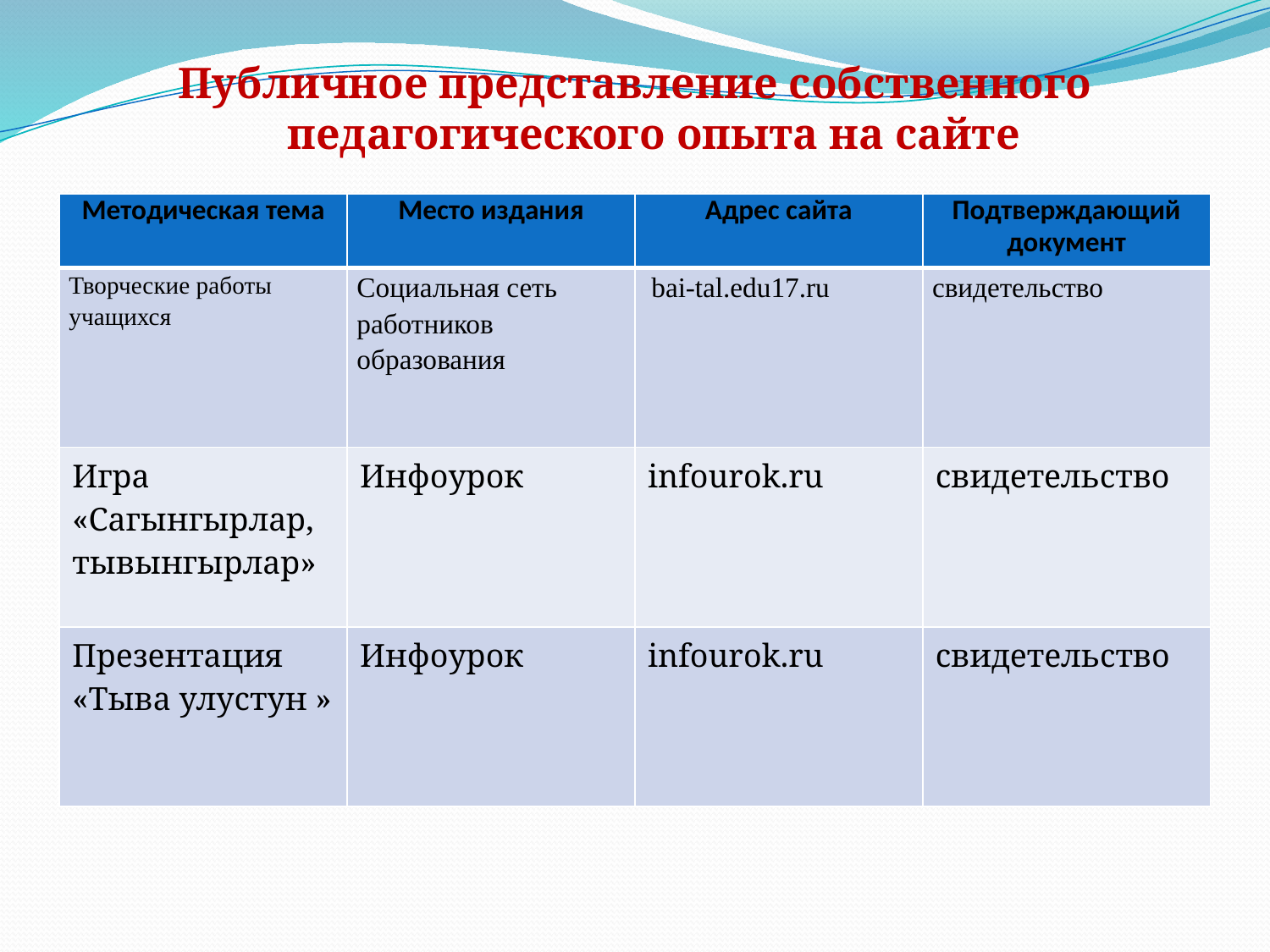

Публичное представление собственного педагогического опыта на сайте

| Методическая тема | Место издания | Адрес сайта | Подтверждающий документ |
| --- | --- | --- | --- |
| Творческие работы учащихся | Социальная сеть работников образования | bai-tal.edu17.ru | свидетельство |
| Игра «Сагынгырлар, тывынгырлар» | Инфоурок | infourok.ru | cвидетельство |
| Презентация «Тыва улустун » | Инфоурок | infourok.ru | свидетельство |